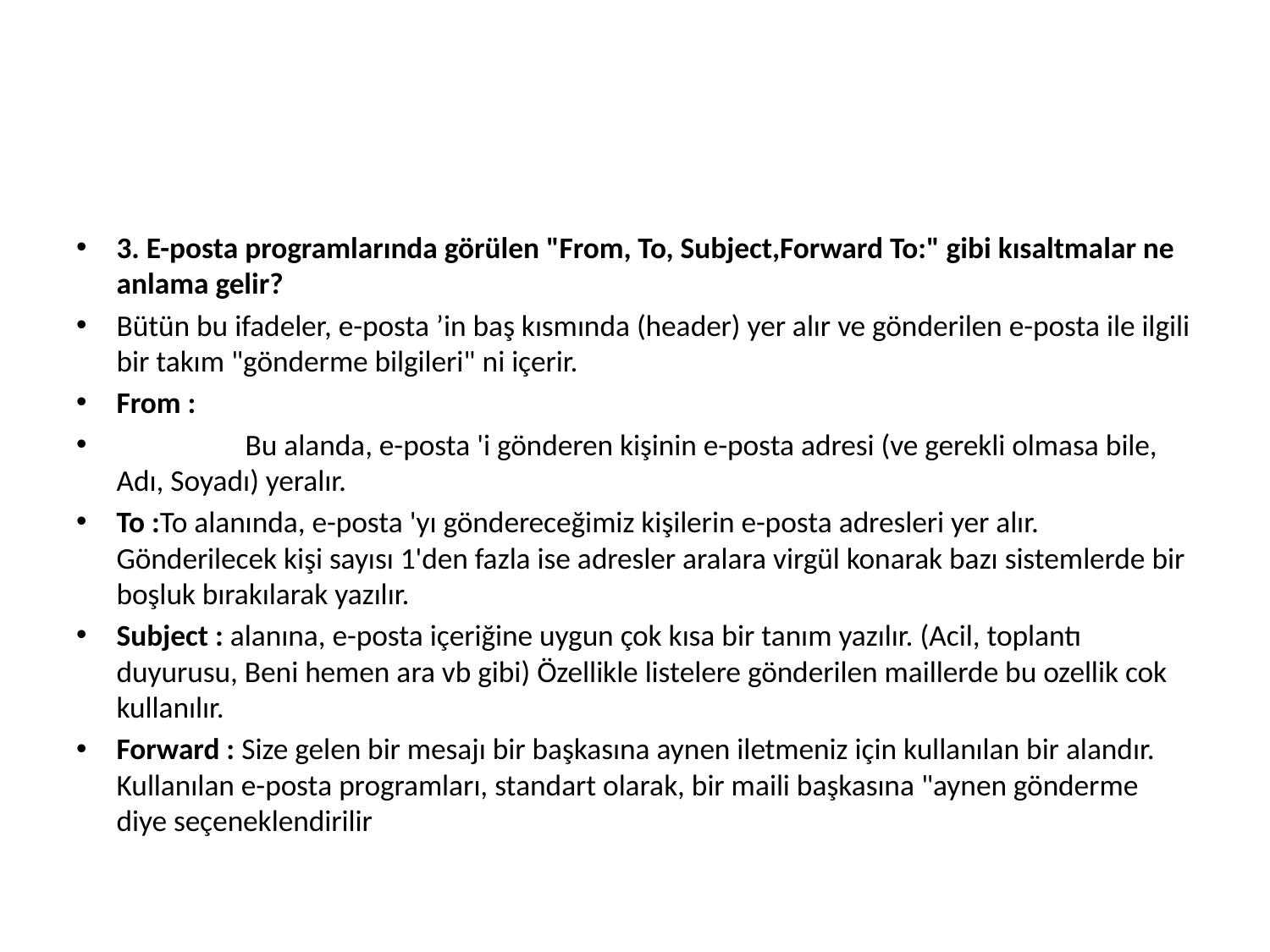

#
3. E-posta programlarında görülen "From, To, Subject,Forward To:" gibi kısaltmalar ne anlama gelir?
Bütün bu ifadeler, e-posta ’in baş kısmında (header) yer alır ve gönderilen e-posta ile ilgili bir takım "gönderme bilgileri" ni içerir.
From :
                   Bu alanda, e-posta 'i gönderen kişinin e-posta adresi (ve gerekli olmasa bile, Adı, Soyadı) yeralır.
To :To alanında, e-posta 'yı göndereceğimiz kişilerin e-posta adresleri yer alır. Gönderilecek kişi sayısı 1'den fazla ise adresler aralara virgül konarak bazı sistemlerde bir boşluk bırakılarak yazılır.
Subject : alanına, e-posta içeriğine uygun çok kısa bir tanım yazılır. (Acil, toplantı duyurusu, Beni hemen ara vb gibi) Özellikle listelere gönderilen maillerde bu ozellik cok kullanılır.
Forward : Size gelen bir mesajı bir başkasına aynen iletmeniz için kullanılan bir alandır. Kullanılan e-posta programları, standart olarak, bir maili başkasına "aynen gönderme diye seçeneklendirilir